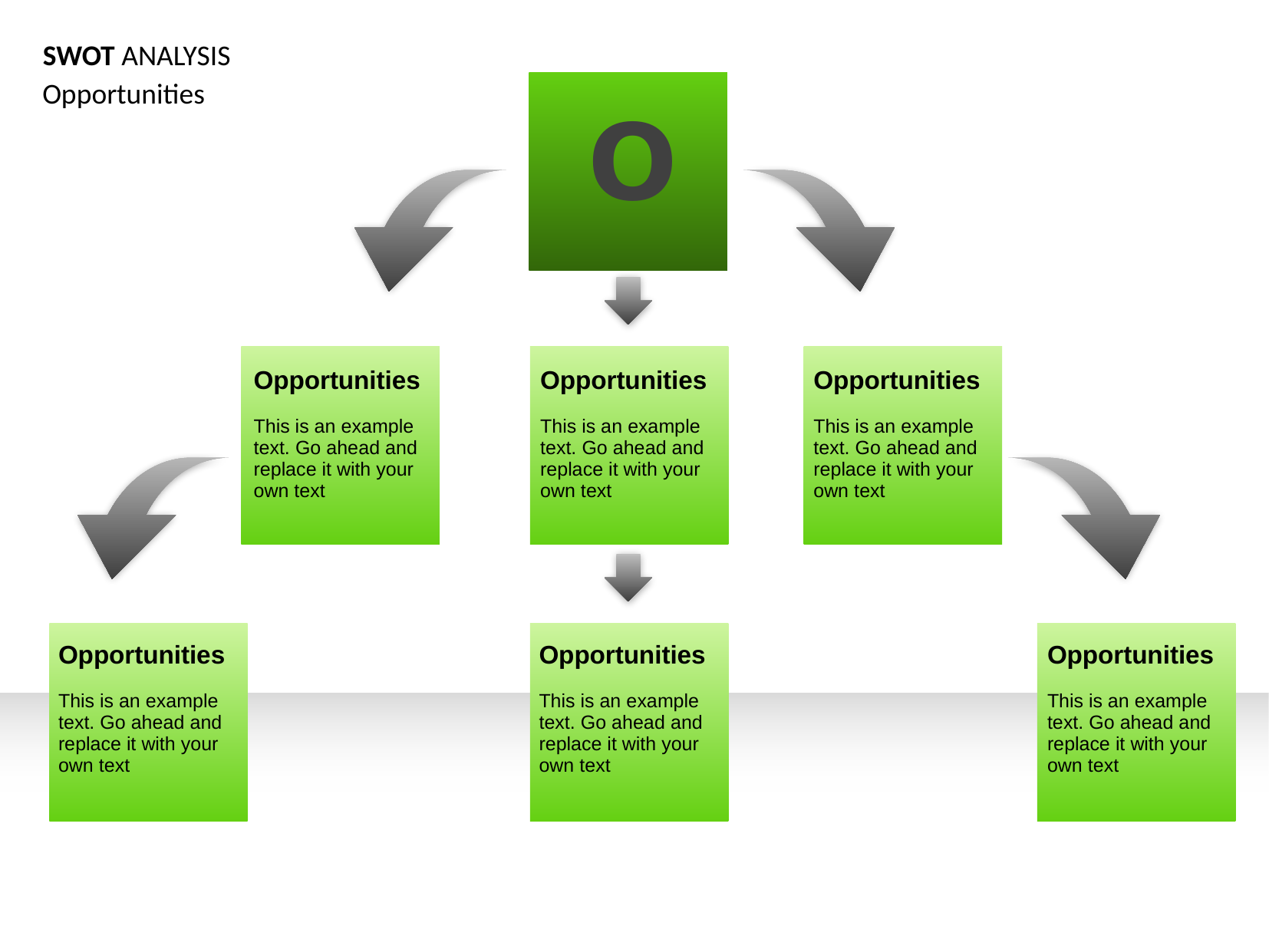

SWOT ANALYSIS

Opportunities
O

Opportunities

This is an example text. Go ahead and replace it with your own text

Opportunities

This is an example text. Go ahead and replace it with your own text

Opportunities

This is an example text. Go ahead and replace it with your own text

Opportunities

This is an example text. Go ahead and replace it with your own text

Opportunities

This is an example text. Go ahead and replace it with your own text

Opportunities

This is an example text. Go ahead and replace it with your own text